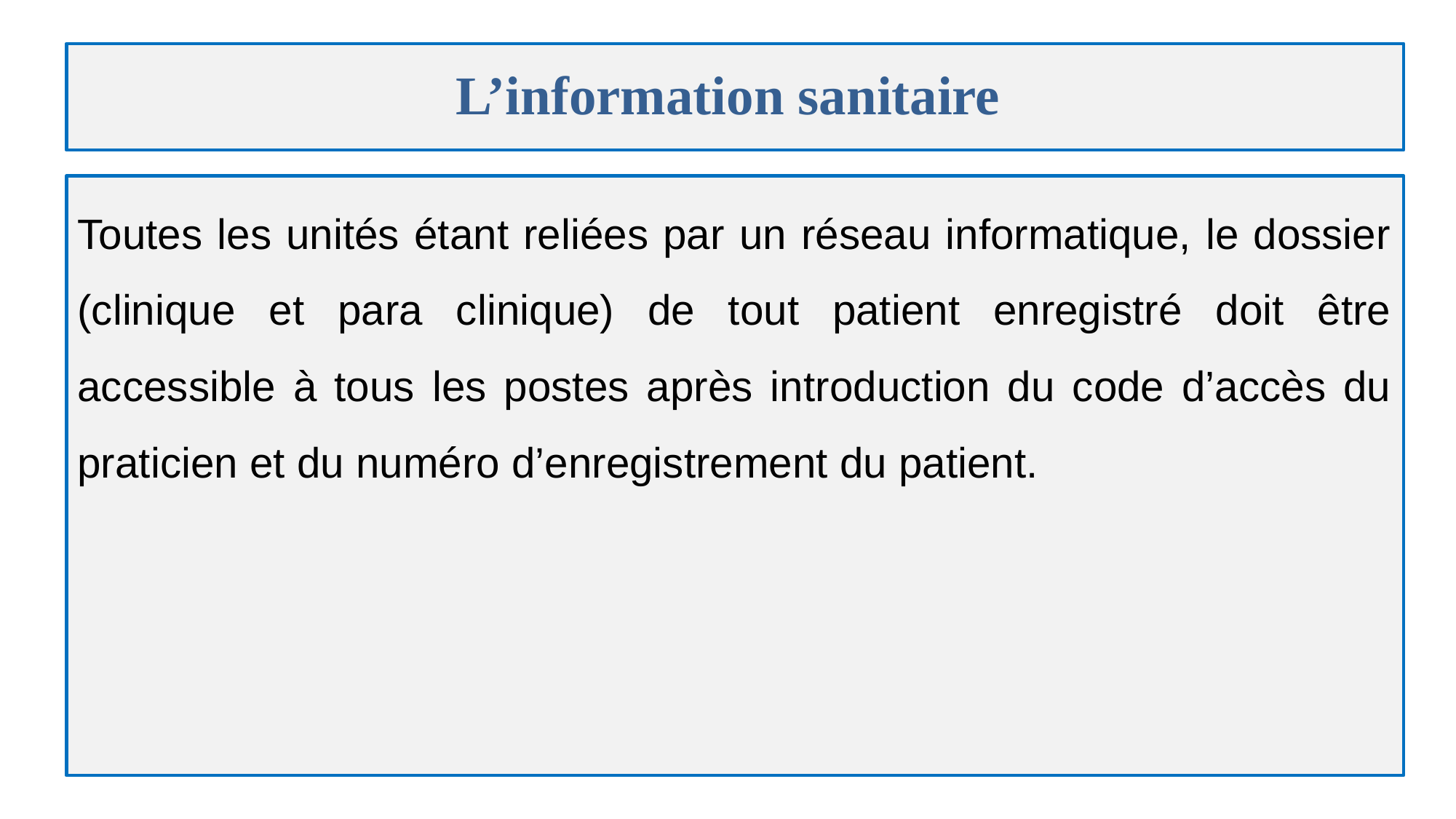

# L’information sanitaire
Toutes les unités étant reliées par un réseau informatique, le dossier (clinique et para clinique) de tout patient enregistré doit être accessible à tous les postes après introduction du code d’accès du praticien et du numéro d’enregistrement du patient.